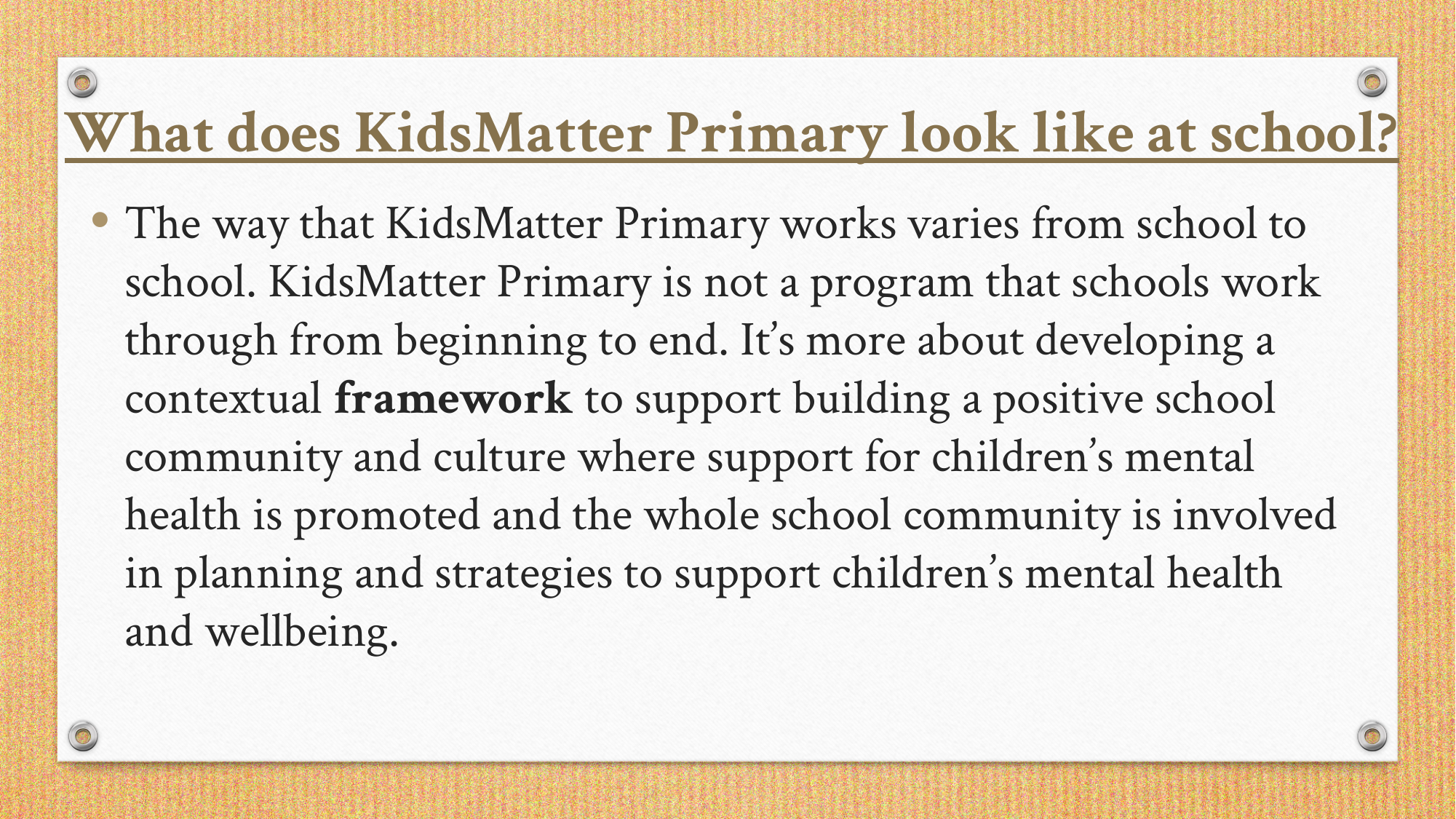

What does KidsMatter Primary look like at school?
The way that KidsMatter Primary works varies from school to school. KidsMatter Primary is not a program that schools work through from beginning to end. It’s more about developing a contextual framework to support building a positive school community and culture where support for children’s mental health is promoted and the whole school community is involved in planning and strategies to support children’s mental health and wellbeing.